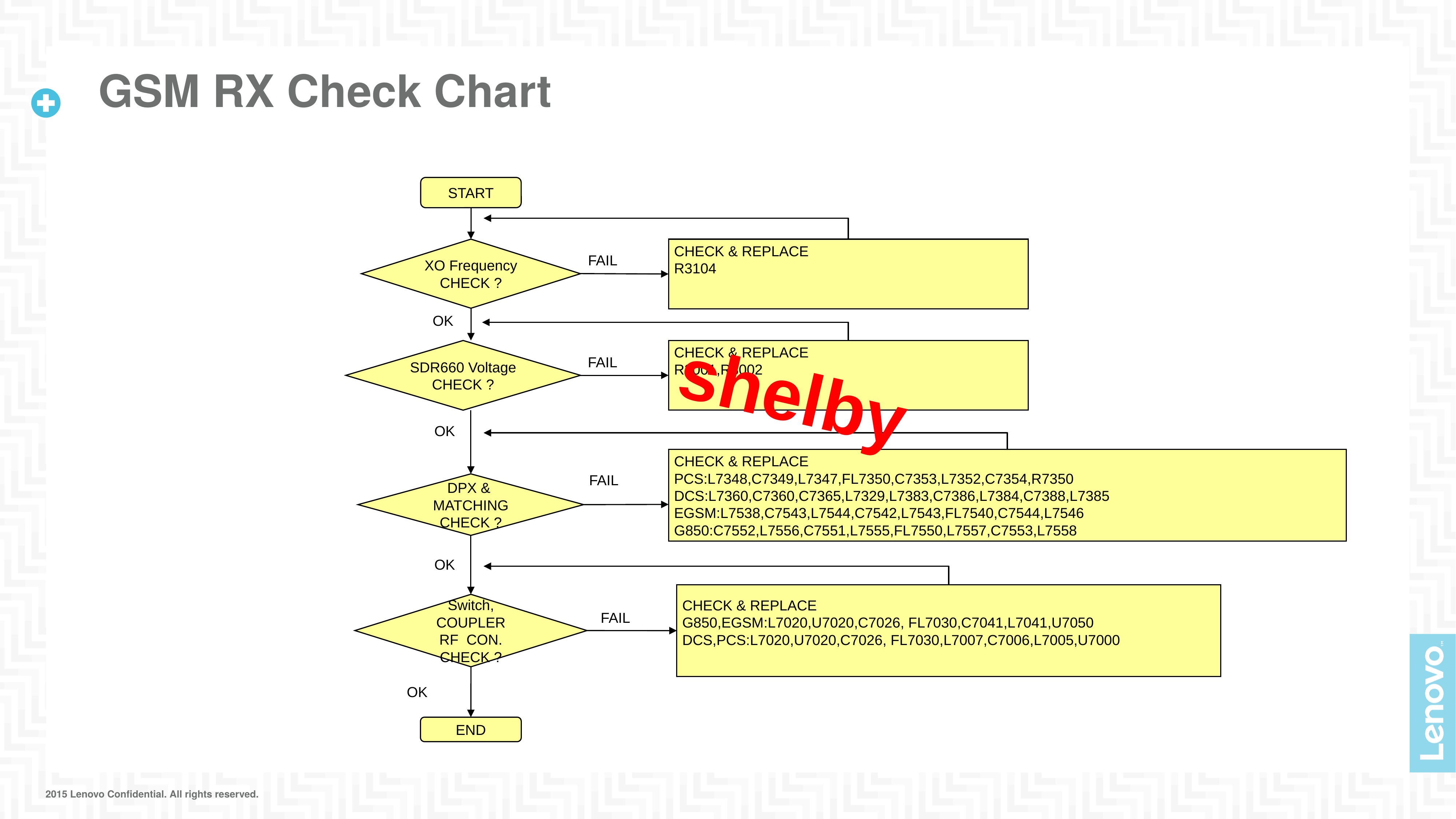

# GSM RX Check Chart
START

XO Frequency
CHECK ?

CHECK & REPLACE
R3104

FAIL
OK
shelby

SDR660 Voltage CHECK ?

CHECK & REPLACE
R3001,R3002

FAIL
OK
CHECK & REPLACE
PCS:L7348,C7349,L7347,FL7350,C7353,L7352,C7354,R7350
DCS:L7360,C7360,C7365,L7329,L7383,C7386,L7384,C7388,L7385
EGSM:L7538,C7543,L7544,C7542,L7543,FL7540,C7544,L7546
G850:C7552,L7556,C7551,L7555,FL7550,L7557,C7553,L7558

FAIL
DPX &  MATCHING CHECK ?
OK
CHECK & REPLACE
G850,EGSM:L7020,U7020,C7026, FL7030,C7041,L7041,U7050
DCS,PCS:L7020,U7020,C7026, FL7030,L7007,C7006,L7005,U7000

Switch, COUPLER
RF  CON. CHECK ?
FAIL
OK
OK
END